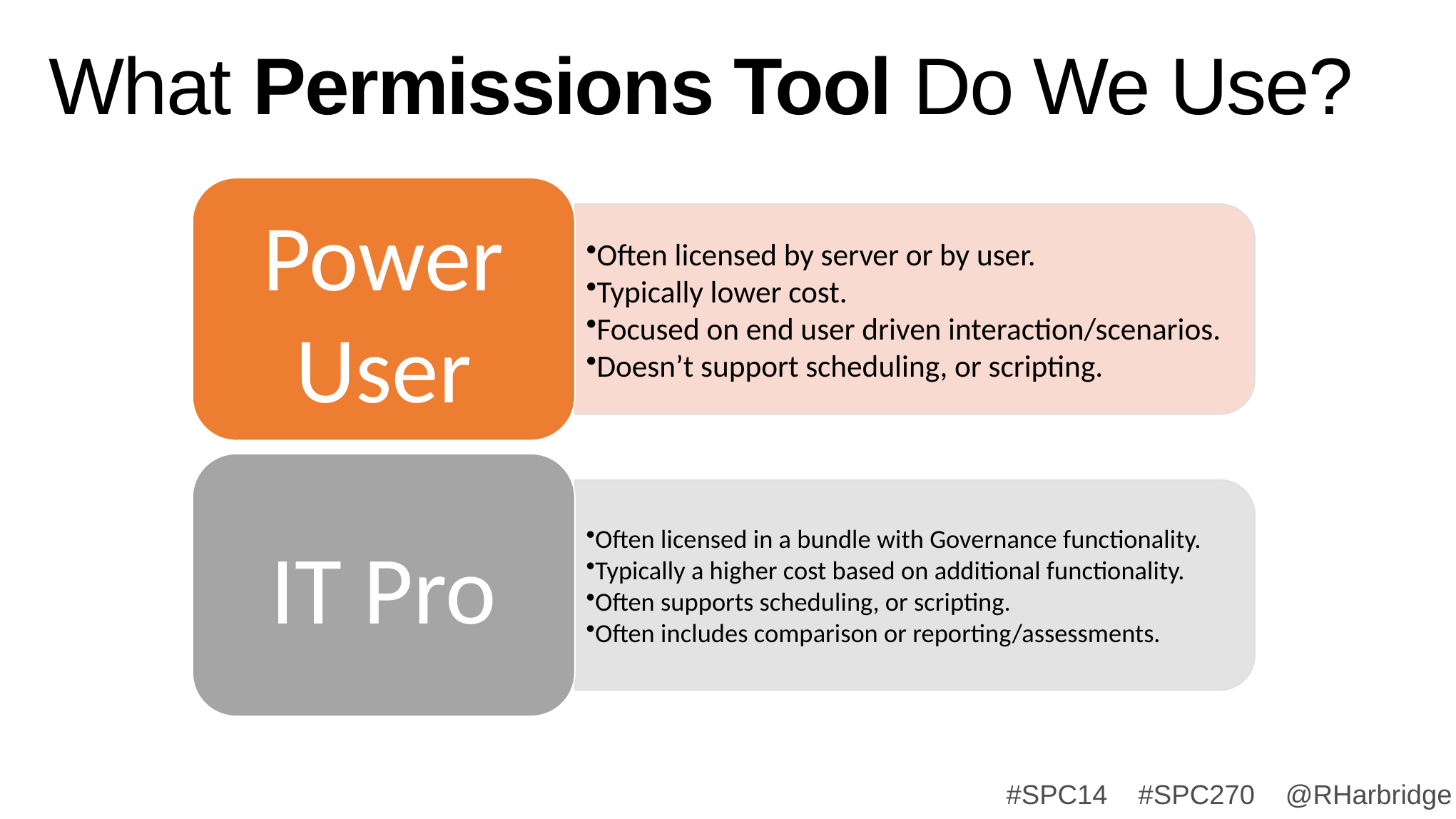

# What Permissions Tool Do We Use?

Power User
Often licensed by server or by user.
IT Pro
Often licensed in a bundle with Governance functionality.
Typically lower cost.
Focused on end user driven interaction/scenarios.
Doesn’t support scheduling, or scripting.
Typically a higher cost based on additional functionality.
Often supports scheduling, or scripting.
Often includes comparison or reporting/assessments.